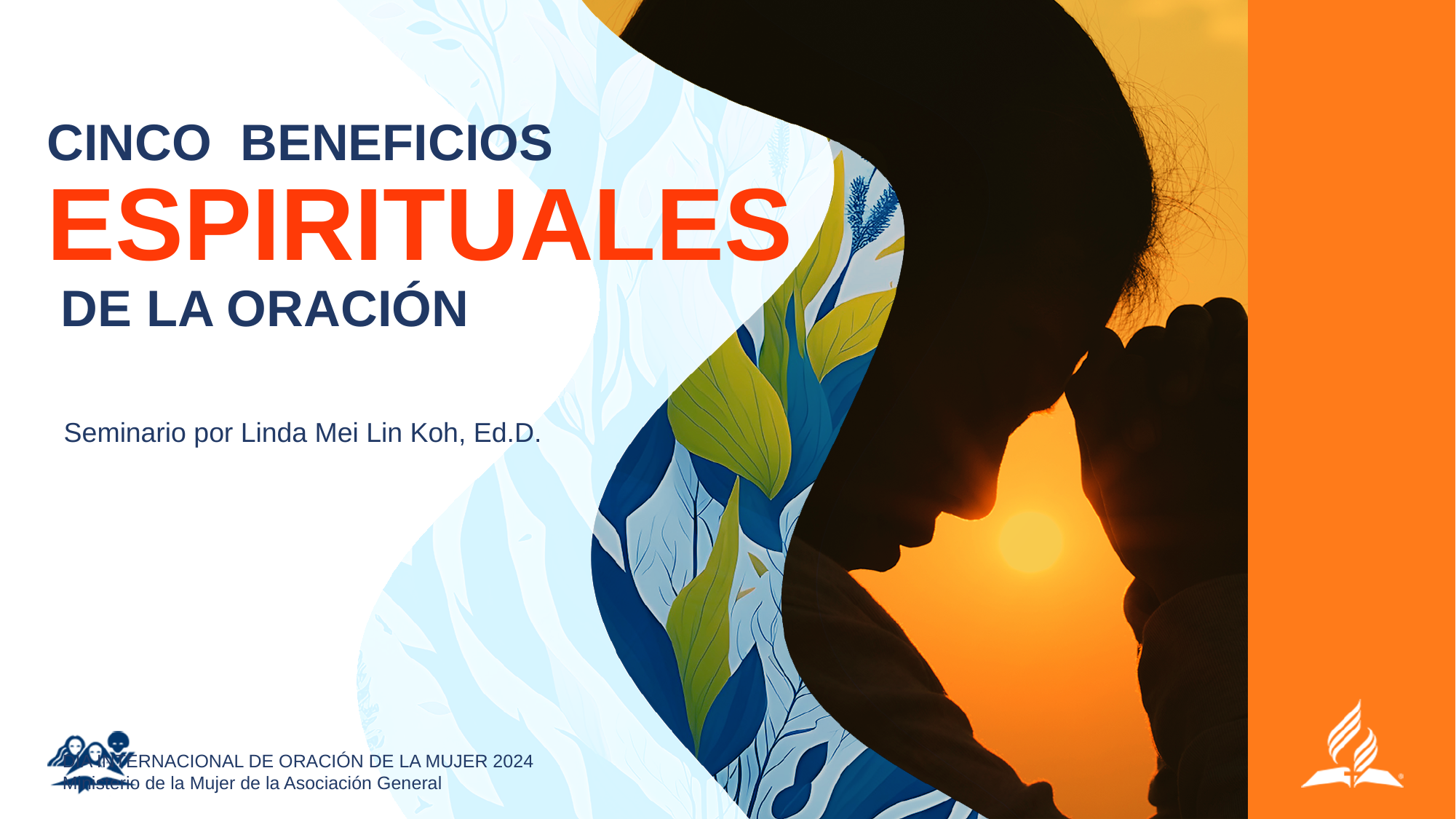

# CINCO  BENEFICIOS ESPIRITUALES DE LA ORACIÓN
Seminario por Linda Mei Lin Koh, Ed.D.
DÍA INTERNACIONAL DE ORACIÓN DE LA MUJER 2024
Ministerio de la Mujer de la Asociación General